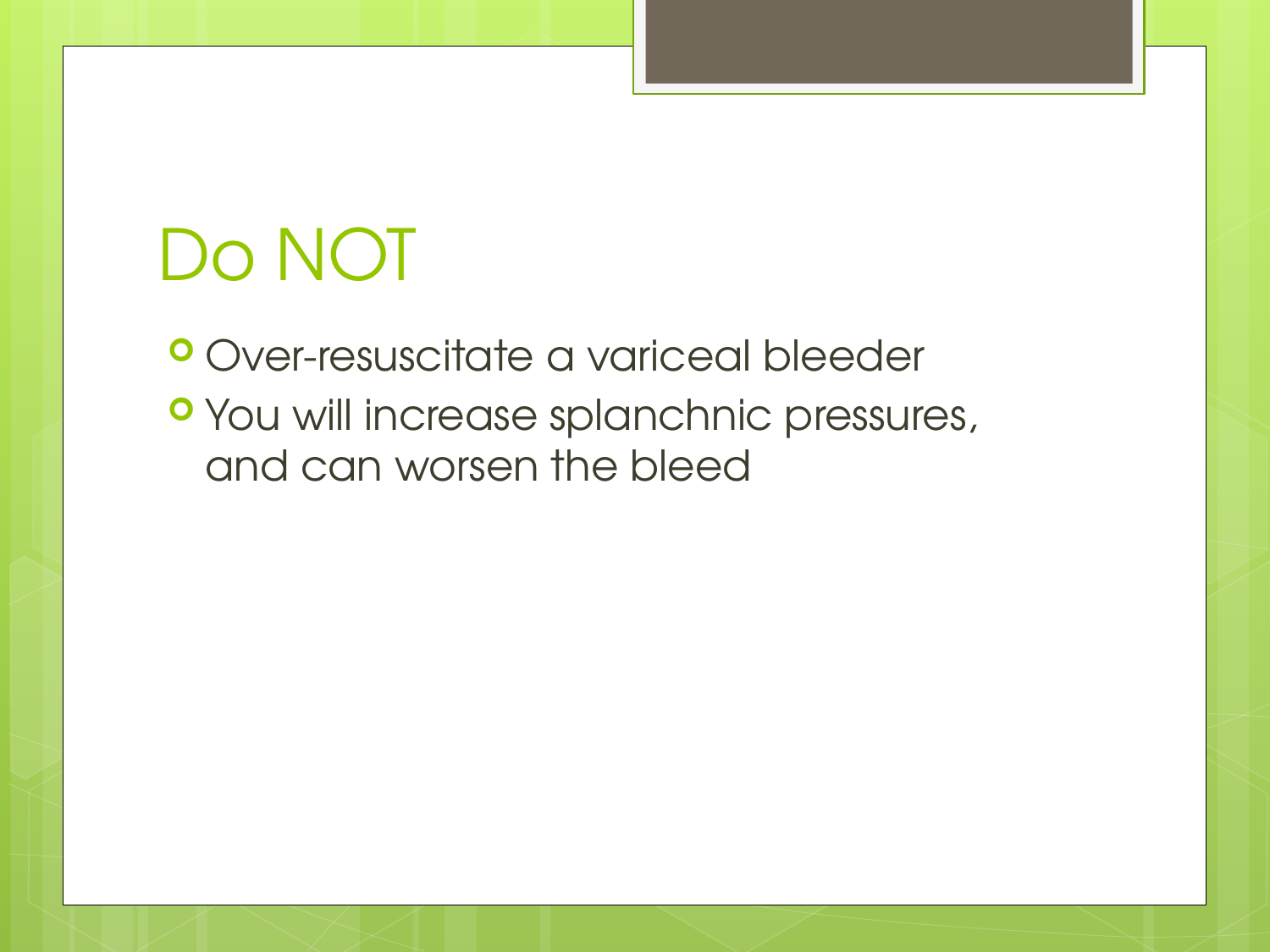

# Do NOT
Over-resuscitate a variceal bleeder
You will increase splanchnic pressures, and can worsen the bleed